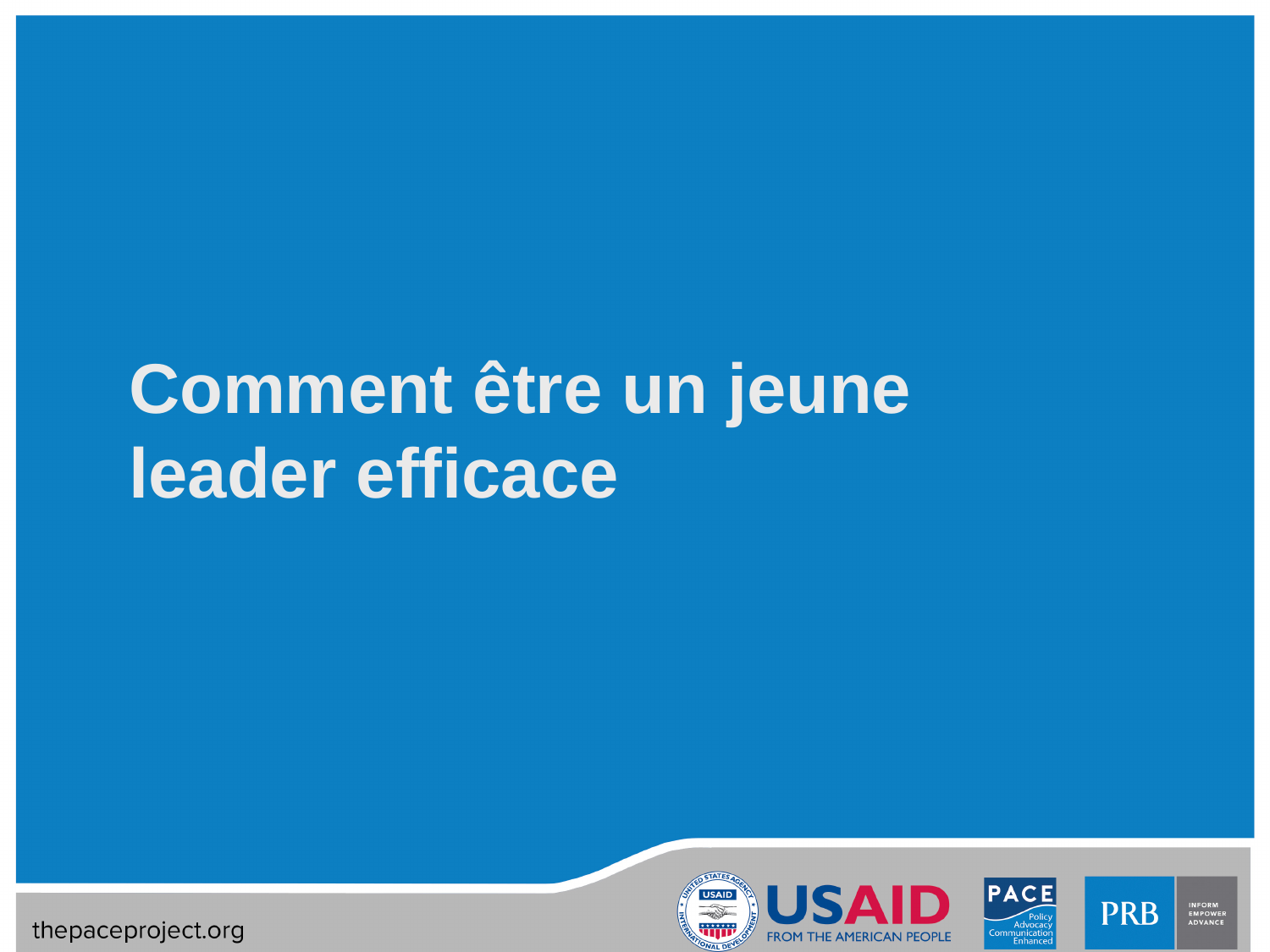

# Comment être un jeune leader efficace